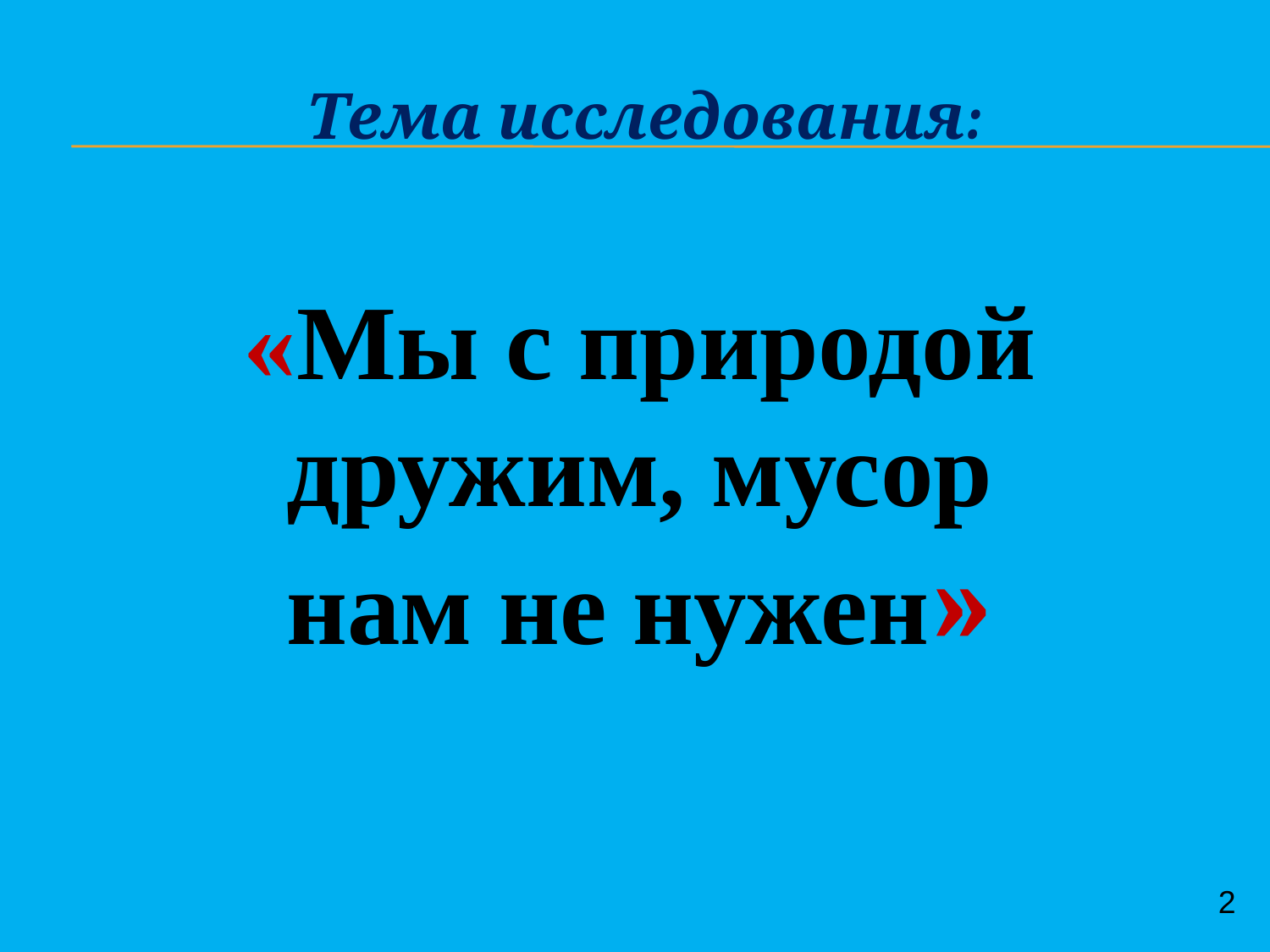

Тема исследования:
«Мы с природой дружим, мусор нам не нужен»
2